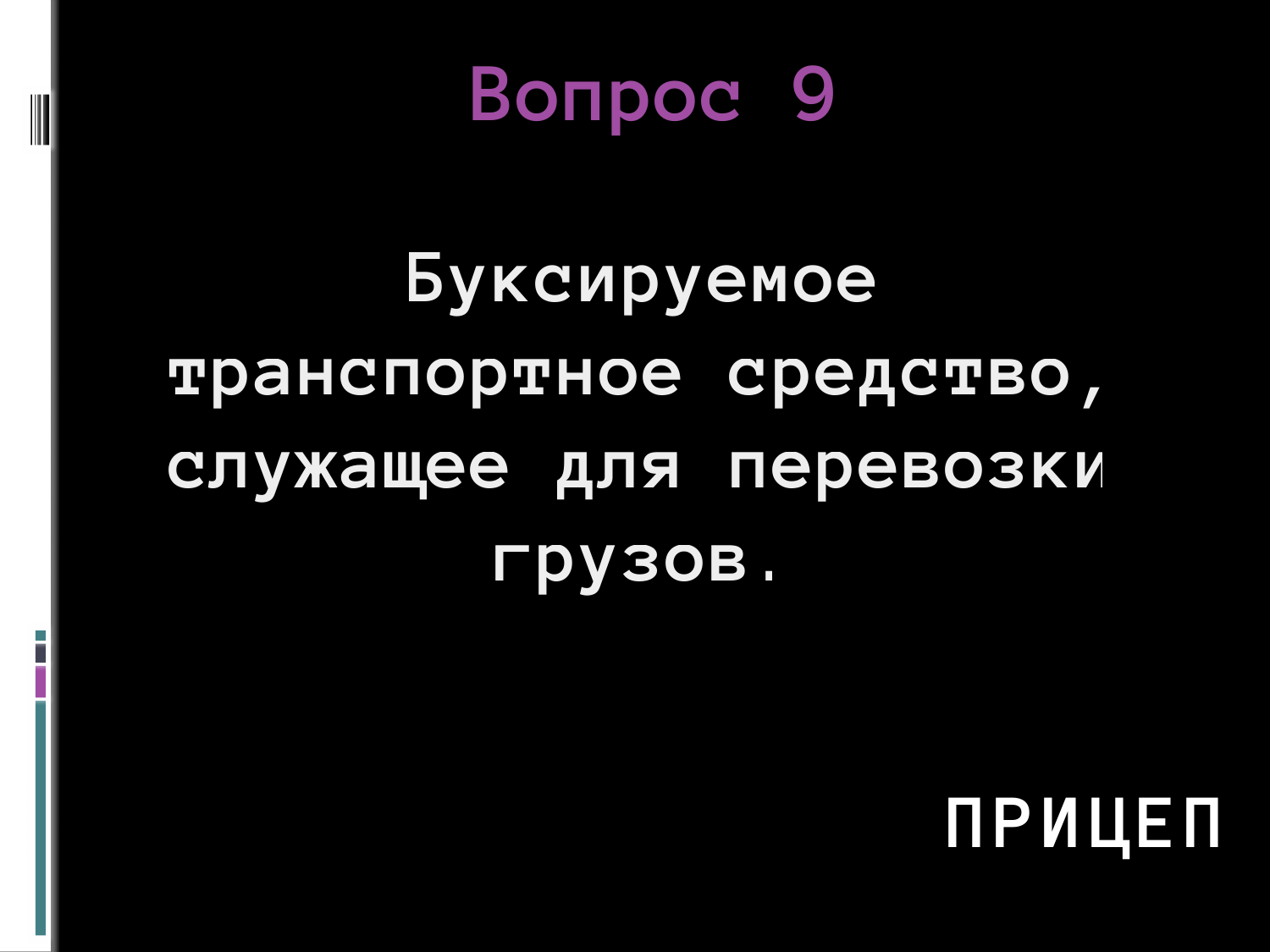

# Вопрос 9
Буксируемое транспортное средство, служащее для перевозки грузов.
прицеп